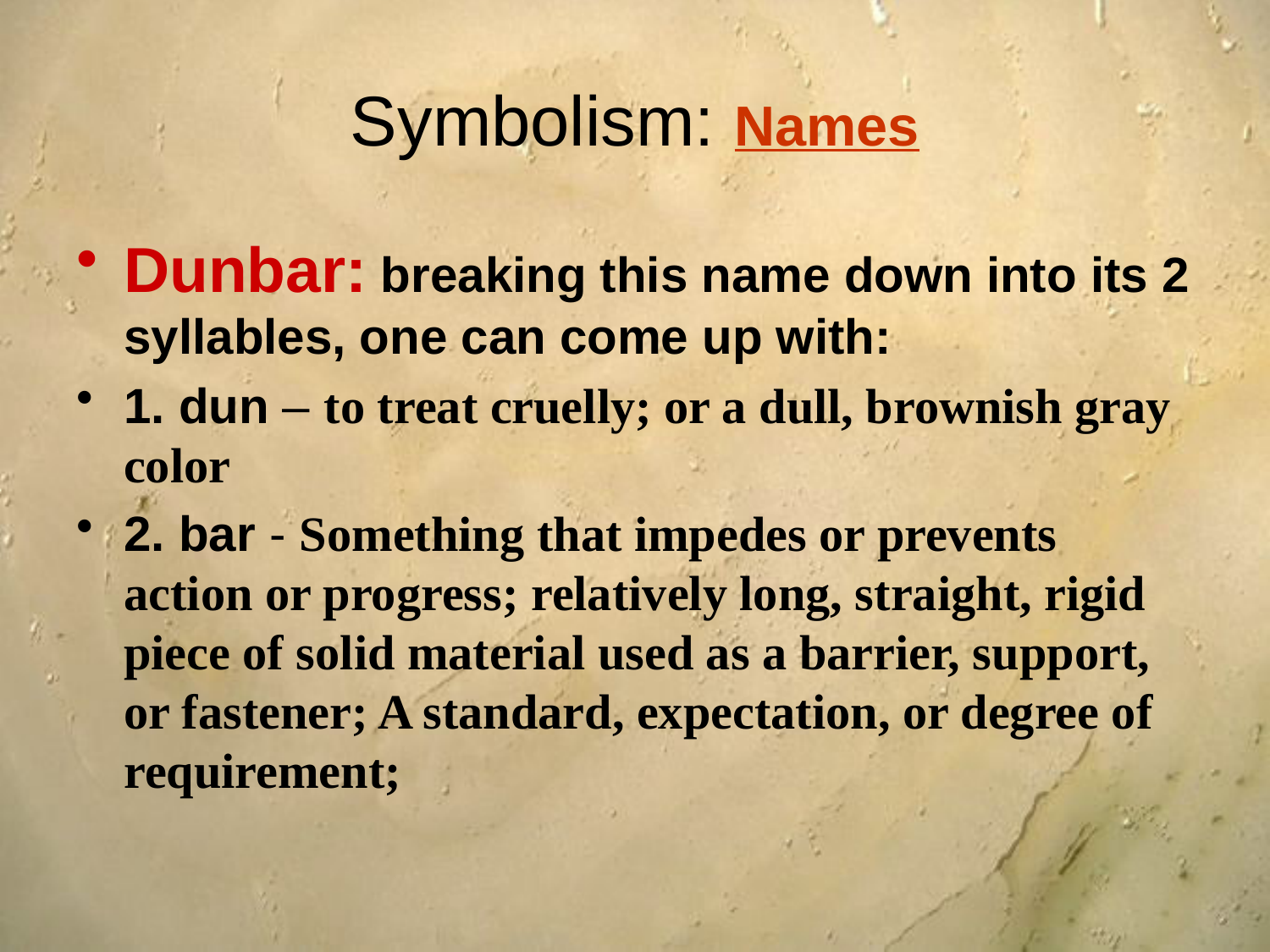

# Symbolism: Names
Dunbar: breaking this name down into its 2 syllables, one can come up with:
1. dun – to treat cruelly; or a dull, brownish gray color
2. bar - Something that impedes or prevents action or progress; relatively long, straight, rigid piece of solid material used as a barrier, support, or fastener; A standard, expectation, or degree of requirement;